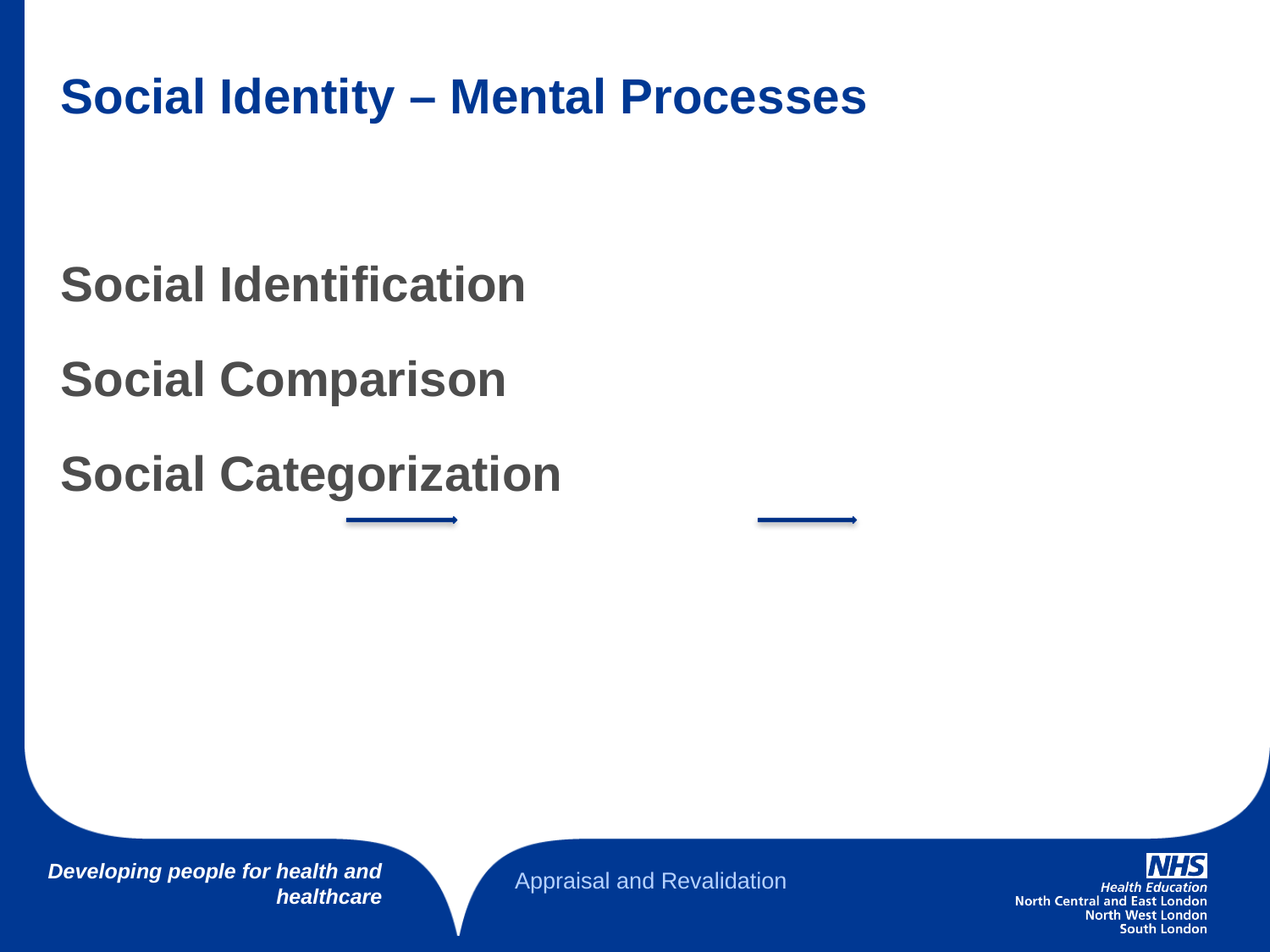

# Social Identity – Mental Processes

Social Identification

Social Comparison

Social Categorization